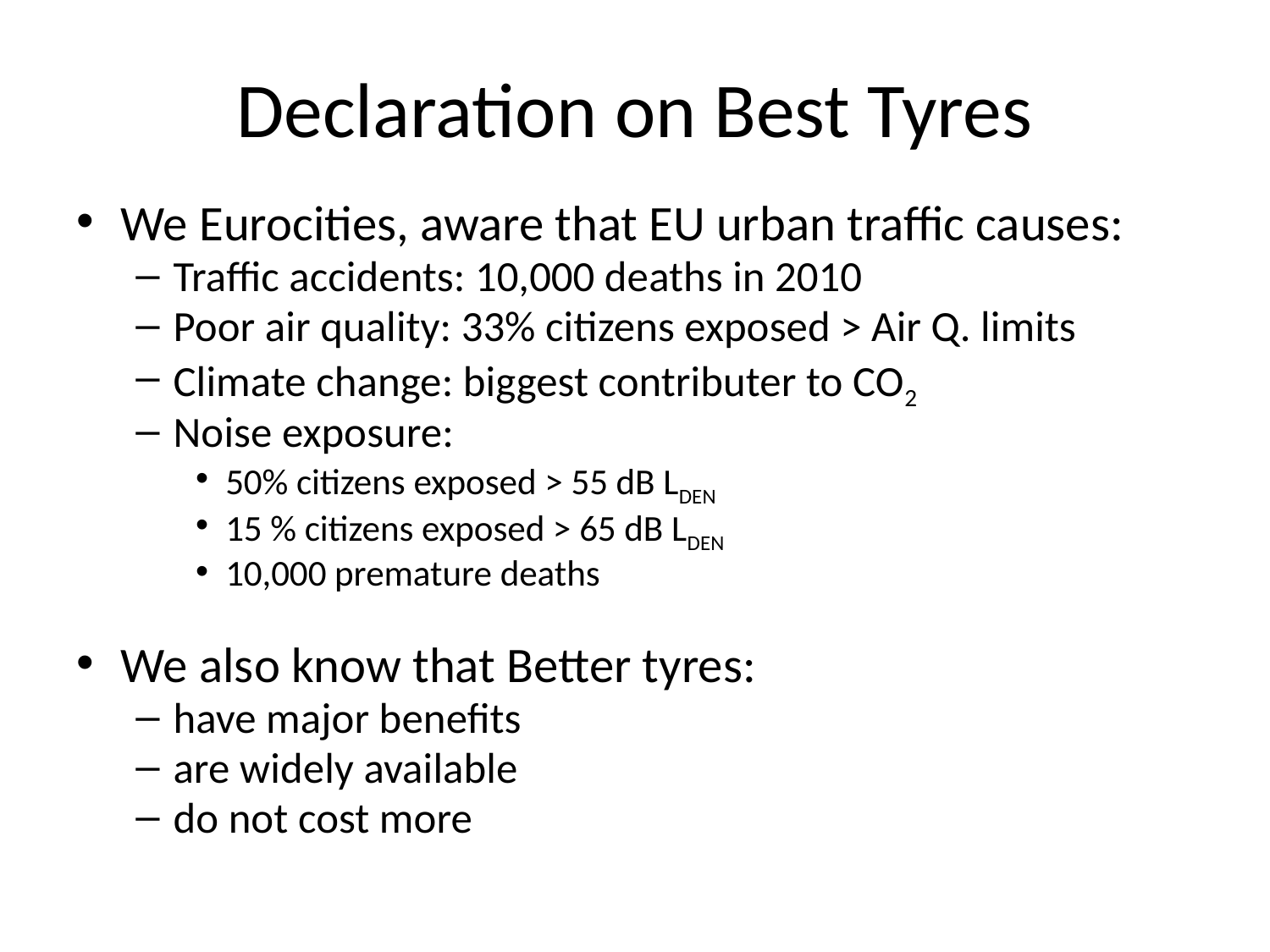

# Declaration on Best Tyres
We Eurocities, aware that EU urban traffic causes:
Traffic accidents: 10,000 deaths in 2010
Poor air quality: 33% citizens exposed > Air Q. limits
Climate change: biggest contributer to CO2
Noise exposure:
50% citizens exposed > 55 dB LDEN
15 % citizens exposed > 65 dB LDEN
10,000 premature deaths
We also know that Better tyres:
have major benefits
are widely available
do not cost more